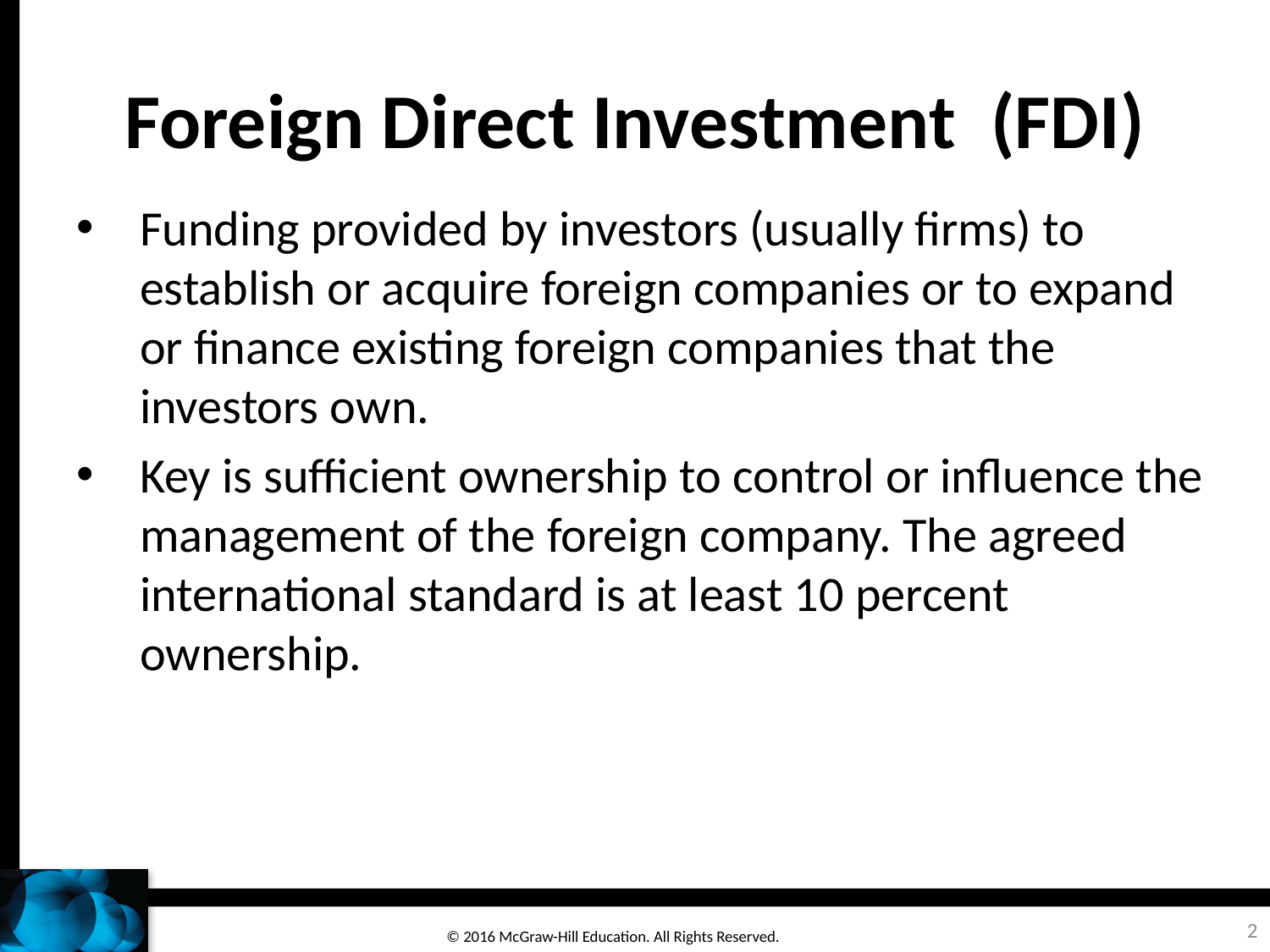

# Foreign Direct Investment  (FDI)
Funding provided by investors (usually firms) to establish or acquire foreign companies or to expand or finance existing foreign companies that the investors own.
Key is sufficient ownership to control or influence the management of the foreign company. The agreed international standard is at least 10 percent ownership.

2
© 2016 McGraw-Hill Education. All Rights Reserved.